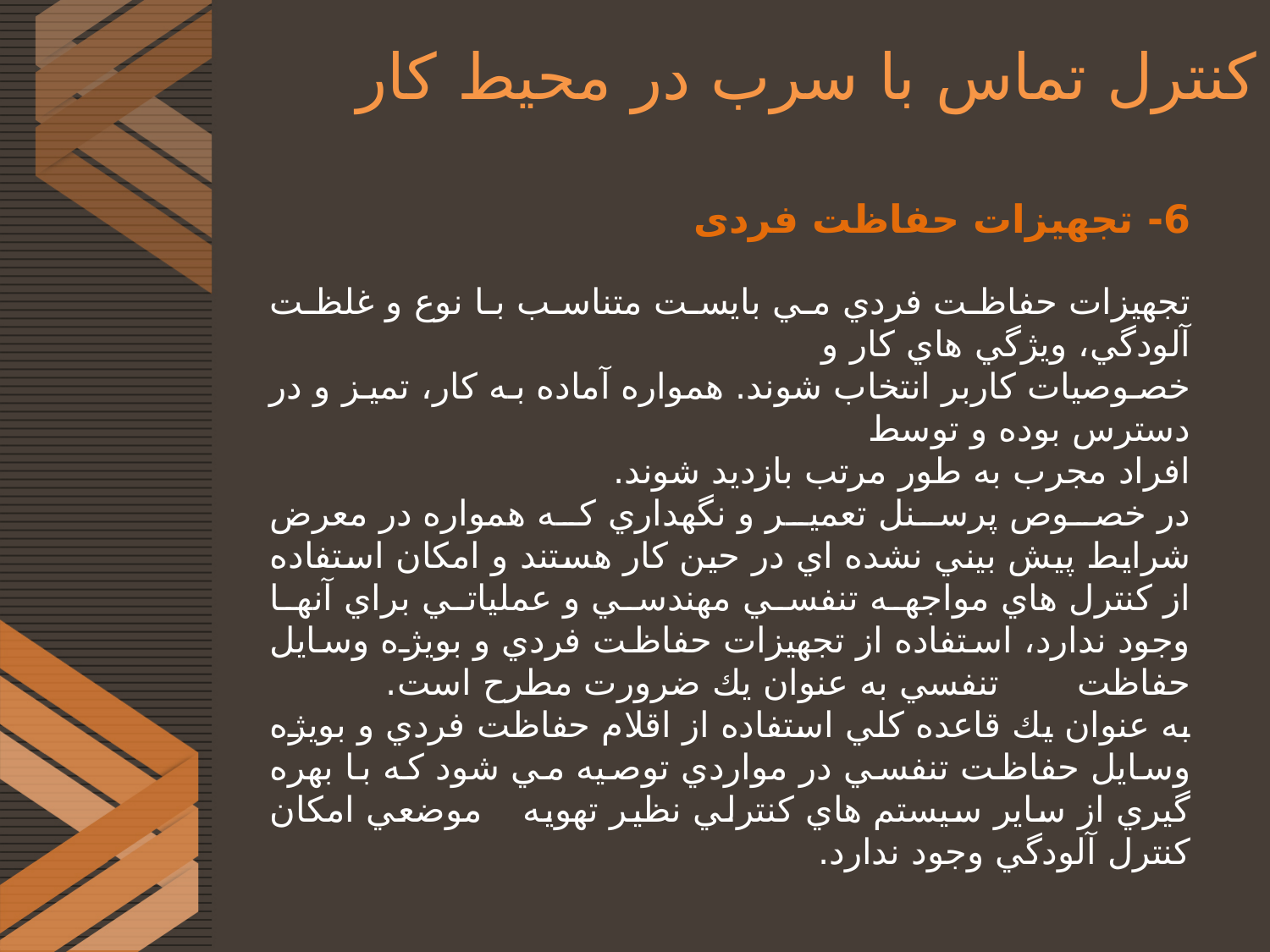

# کنترل تماس با سرب در محیط کار
6- تجهیزات حفاظت فردی

تجهيزات حفاظت فردي مي بايست متناسب با نوع و غلظت آلودگي، ويژگي هاي كار و
خصوصيات كاربر انتخاب شوند. همواره آماده به كار، تميز و در دسترس بوده و توسط
افراد مجرب به طور مرتب بازديد شوند.
در خصوص پرسنل تعمير و نگهداري كه همواره در معرض شرايط پيش بيني نشده اي در حين كار هستند و امکان استفاده از كنترل هاي مواجهه تنفسي مهندسي و عملياتي براي آنها وجود ندارد، استفاده از تجهيزات حفاظت فردي و بويژه وسايل حفاظت       تنفسي به عنوان يك ضرورت مطرح است.
به عنوان يك قاعده كلي استفاده از اقلام حفاظت فردي و بويژه وسايل حفاظت تنفسي در مواردي توصيه مي شود كه با بهره گيري از ساير سيستم هاي كنترلي نظير تهويه   موضعي امکان كنترل آلودگي وجود ندارد.